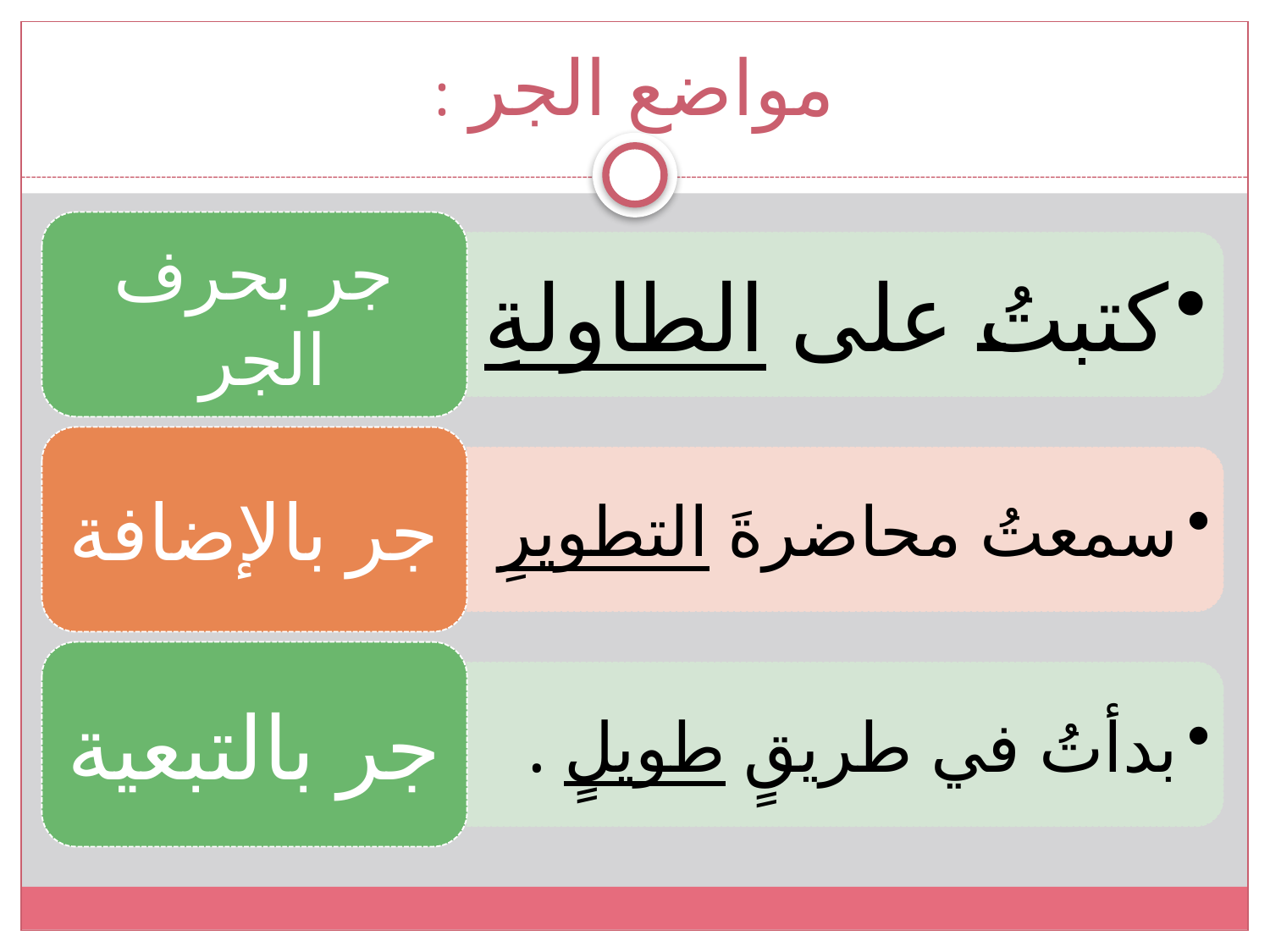

# مواضع الجر :
جر بحرف الجر
جر بالتبعية